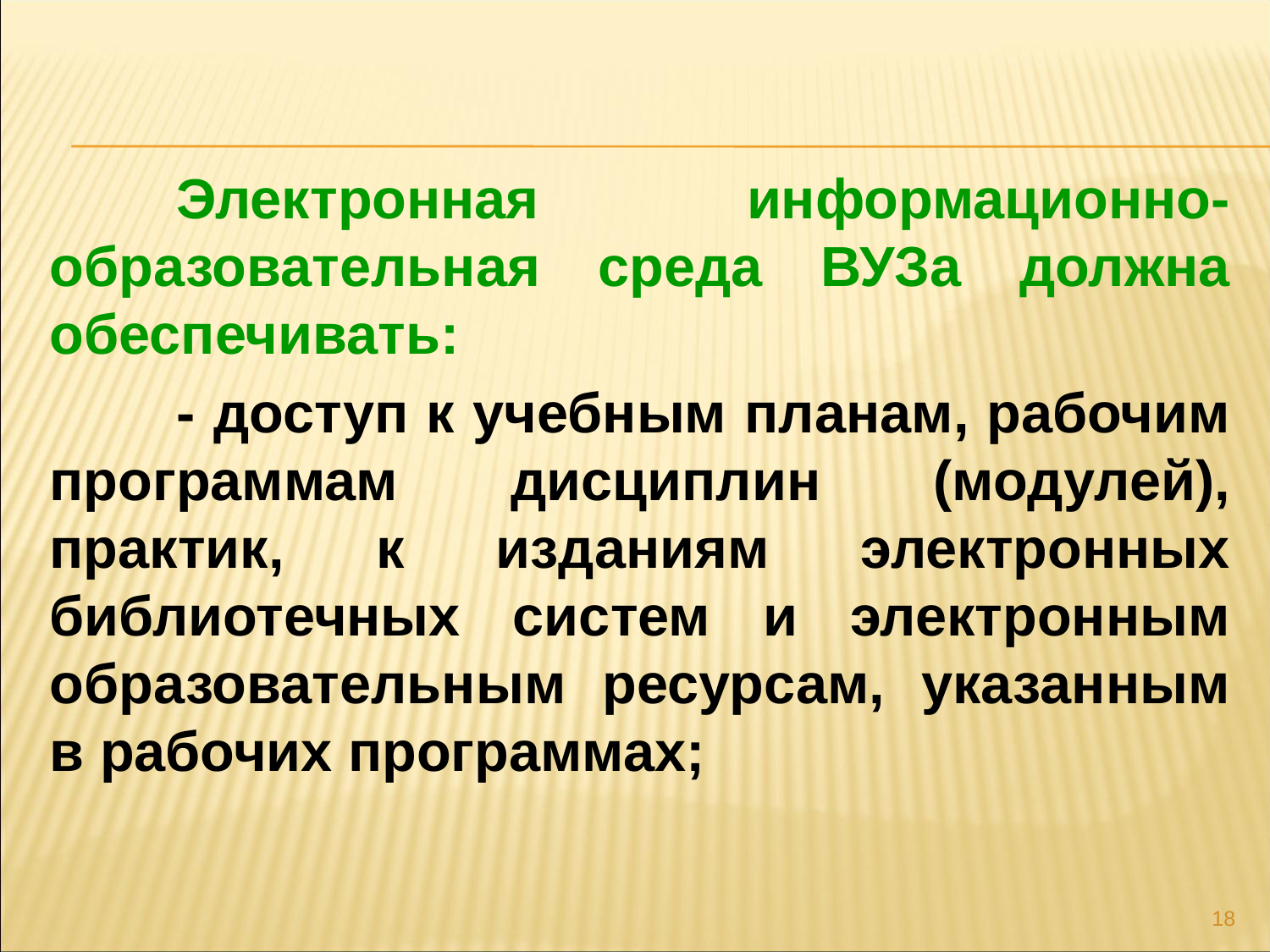

Электронная информационно-образовательная среда ВУЗа должна обеспечивать:
	- доступ к учебным планам, рабочим программам дисциплин (модулей), практик, к изданиям электронных библиотечных систем и электронным образовательным ресурсам, указанным в рабочих программах;
18